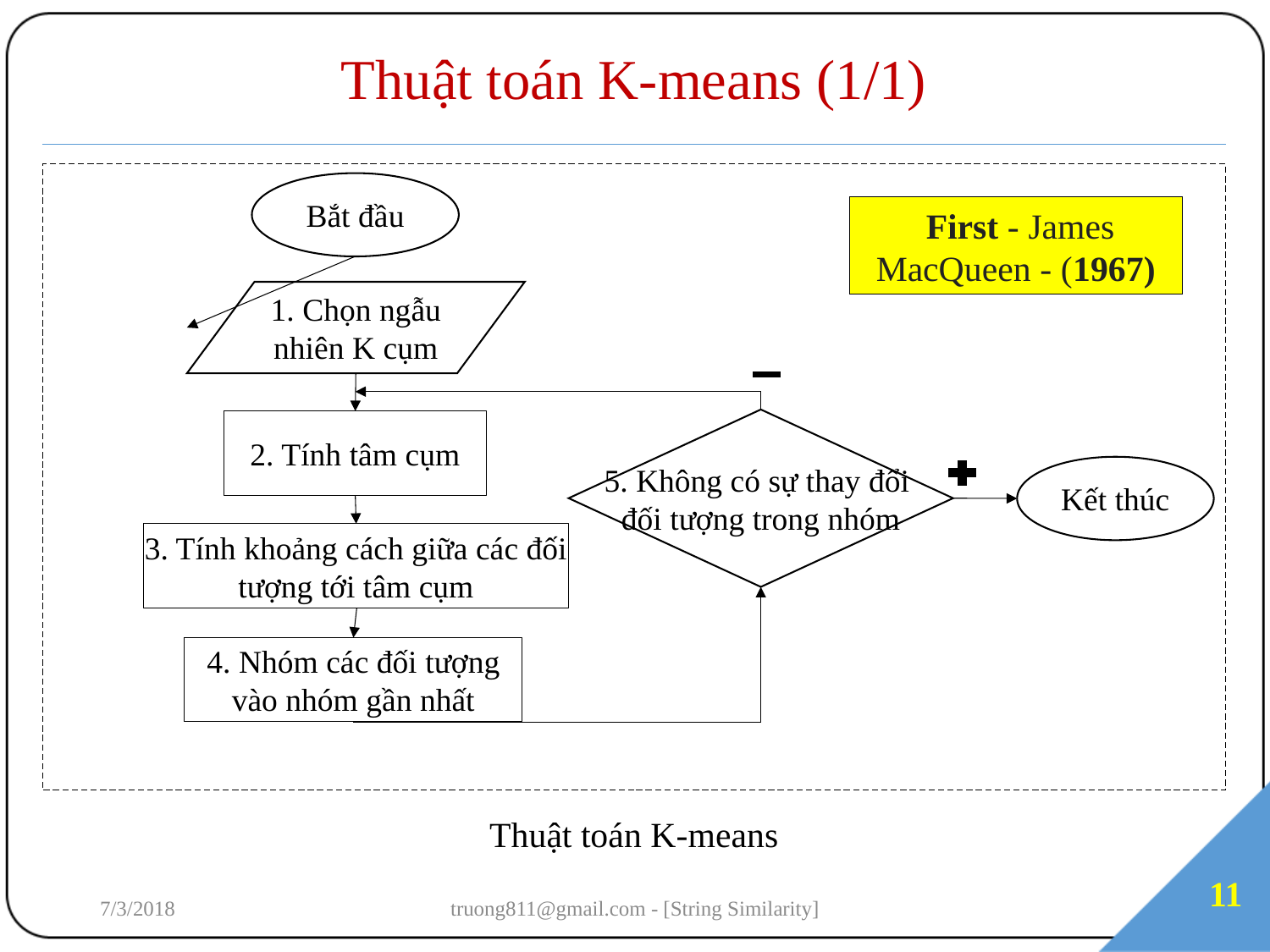

# Thuật toán K-means (1/1)

Bắt đầu
1. Chọn ngẫu nhiên K cụm

5. Không có sự thay đổi
đối tượng trong nhóm
2. Tính tâm cụm

Kết thúc
3. Tính khoảng cách giữa các đối tượng tới tâm cụm
4. Nhóm các đối tượng vào nhóm gần nhất

Thuật toán K-means
 First - James MacQueen - (1967)
11
7/3/2018
truong811@gmail.com - [String Similarity]